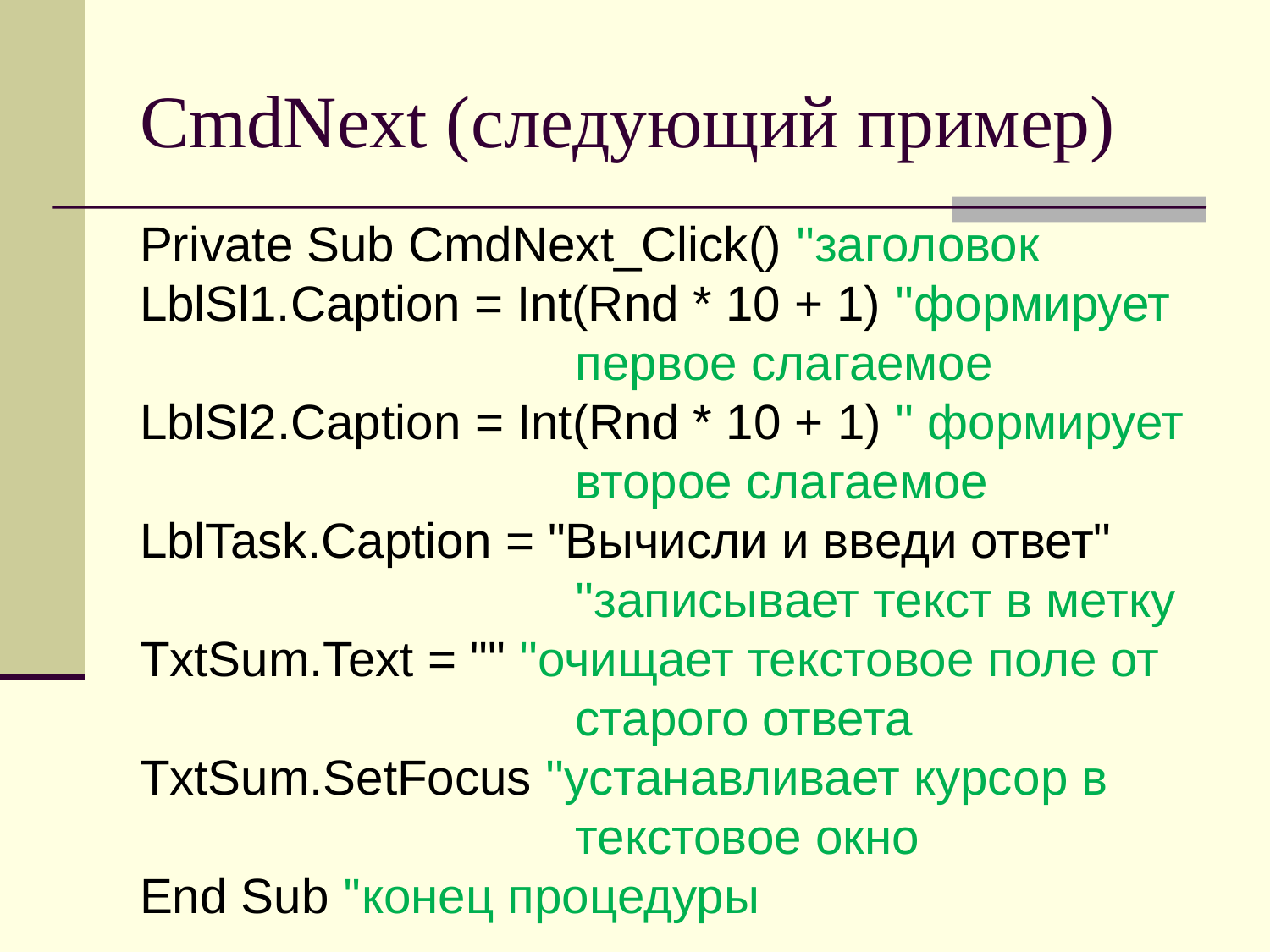

# CmdNext (следующий пример)
Private Sub CmdNext_Click() ''заголовок
LblSl1.Caption = Int(Rnd * 10 + 1) ''формирует первое слагаемое
LblSl2.Caption = Int(Rnd * 10 + 1) '' формирует второе слагаемое
LblTask.Caption = "Вычисли и введи ответ" ''записывает текст в метку
TxtSum.Text = "" ''очищает текстовое поле от старого ответа
TxtSum.SetFocus ''устанавливает курсор в текстовое окно
End Sub ''конец процедуры